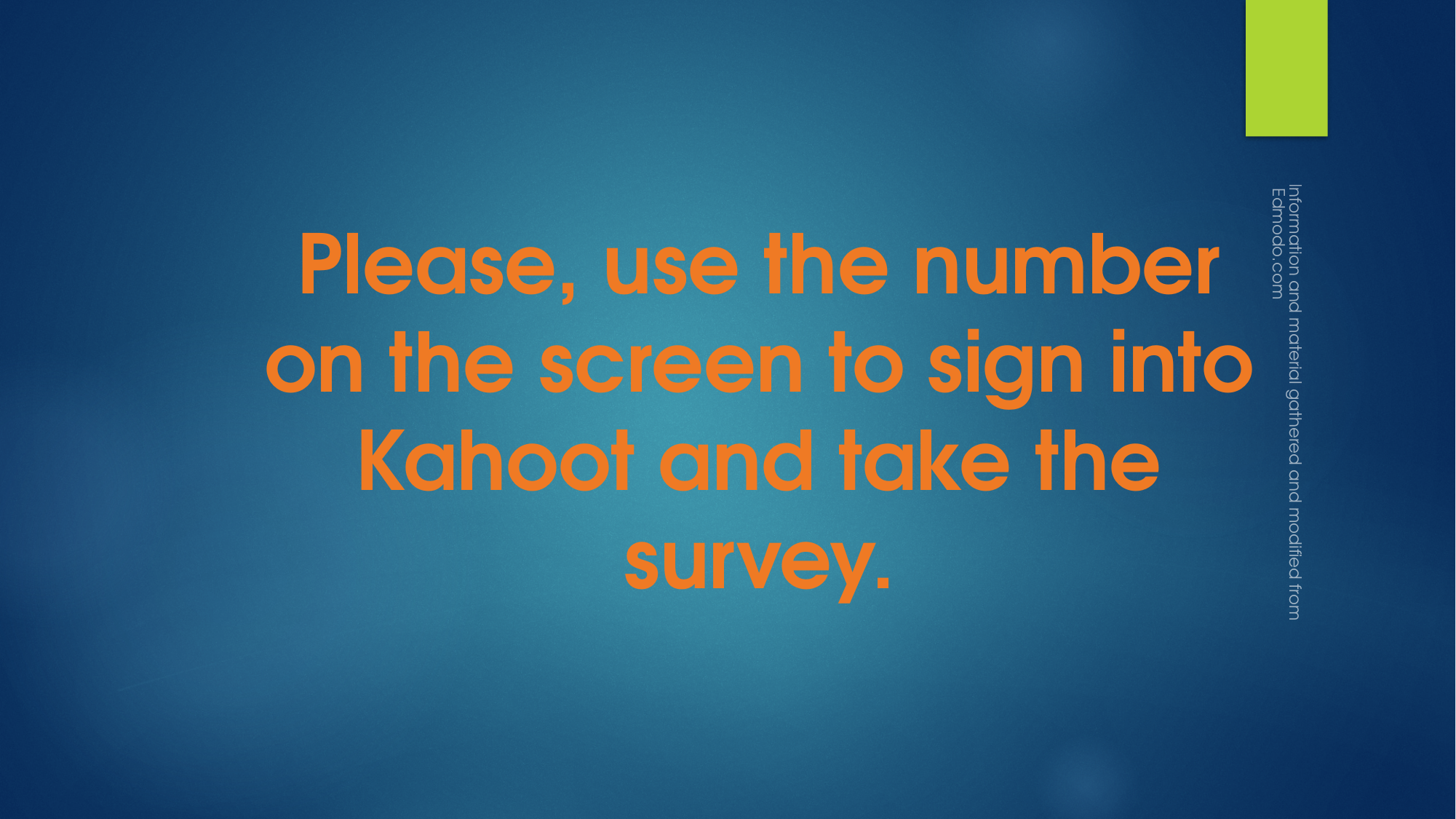

Please, use the number on the screen to sign into Kahoot and take the survey.
Information and material gathered and modified from Edmodo.com